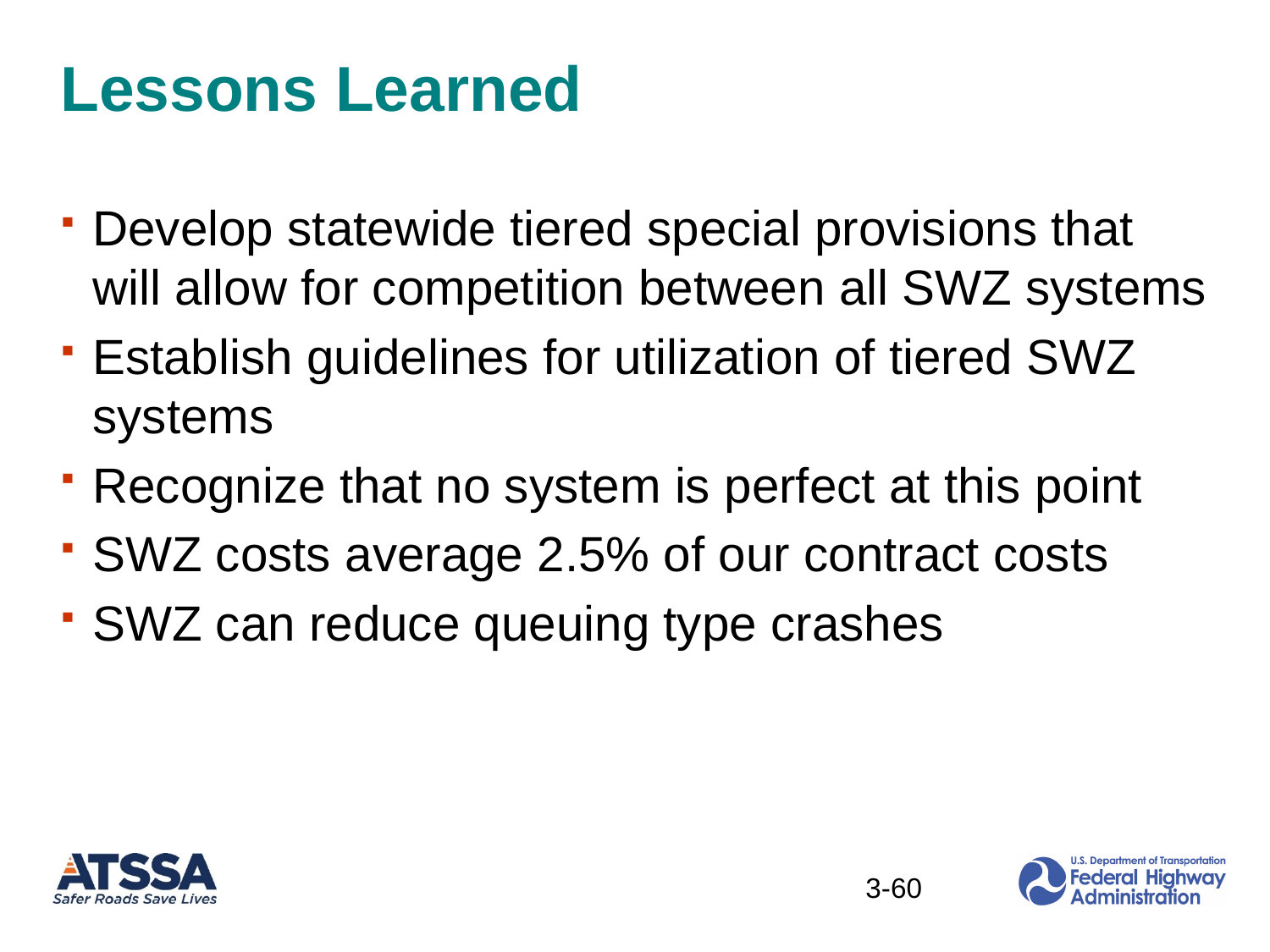

# Lessons Learned
Develop statewide tiered special provisions that will allow for competition between all SWZ systems
Establish guidelines for utilization of tiered SWZ systems
Recognize that no system is perfect at this point
SWZ costs average 2.5% of our contract costs
SWZ can reduce queuing type crashes